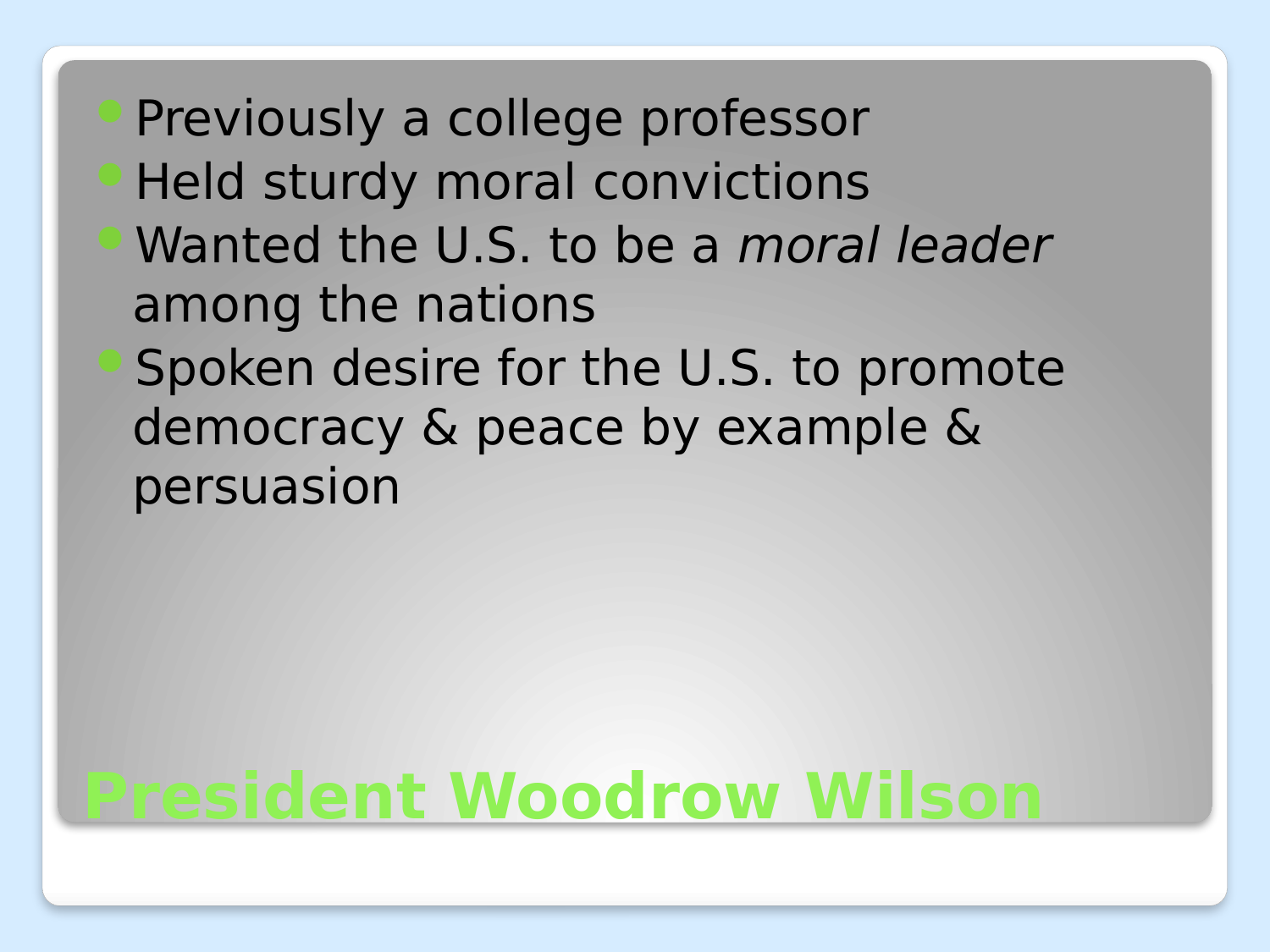

Previously a college professor
Held sturdy moral convictions
Wanted the U.S. to be a moral leader among the nations
Spoken desire for the U.S. to promote democracy & peace by example & persuasion
# President Woodrow Wilson